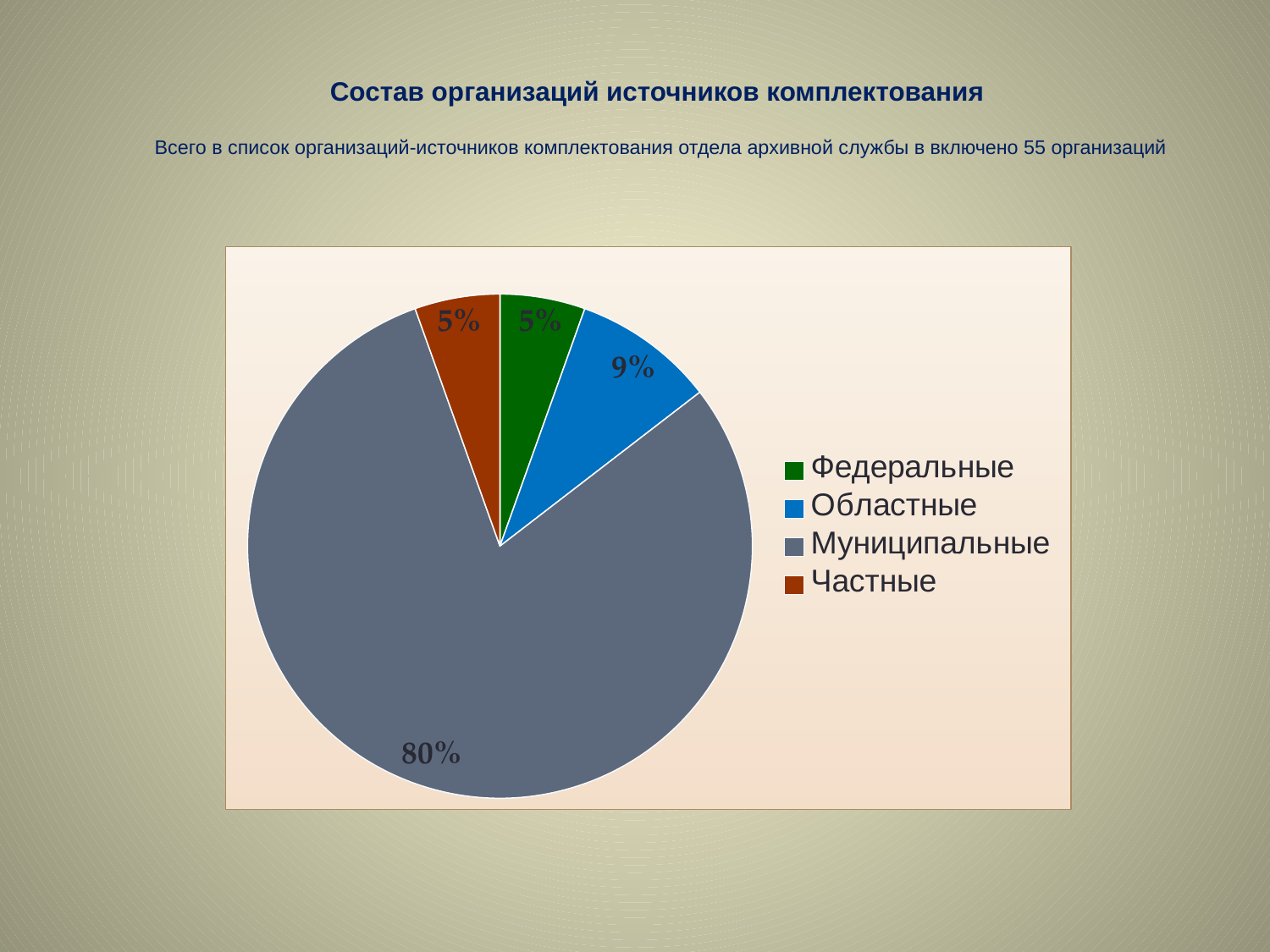

# Состав организаций источников комплектования Всего в список организаций-источников комплектования отдела архивной службы в включено 55 организаций

### Chart

| Category | Продажи |
|---|---|
| Федеральные | 3.0 |
| Областные | 5.0 |
| Муниципальные | 44.0 |
| Частные | 3.0 |